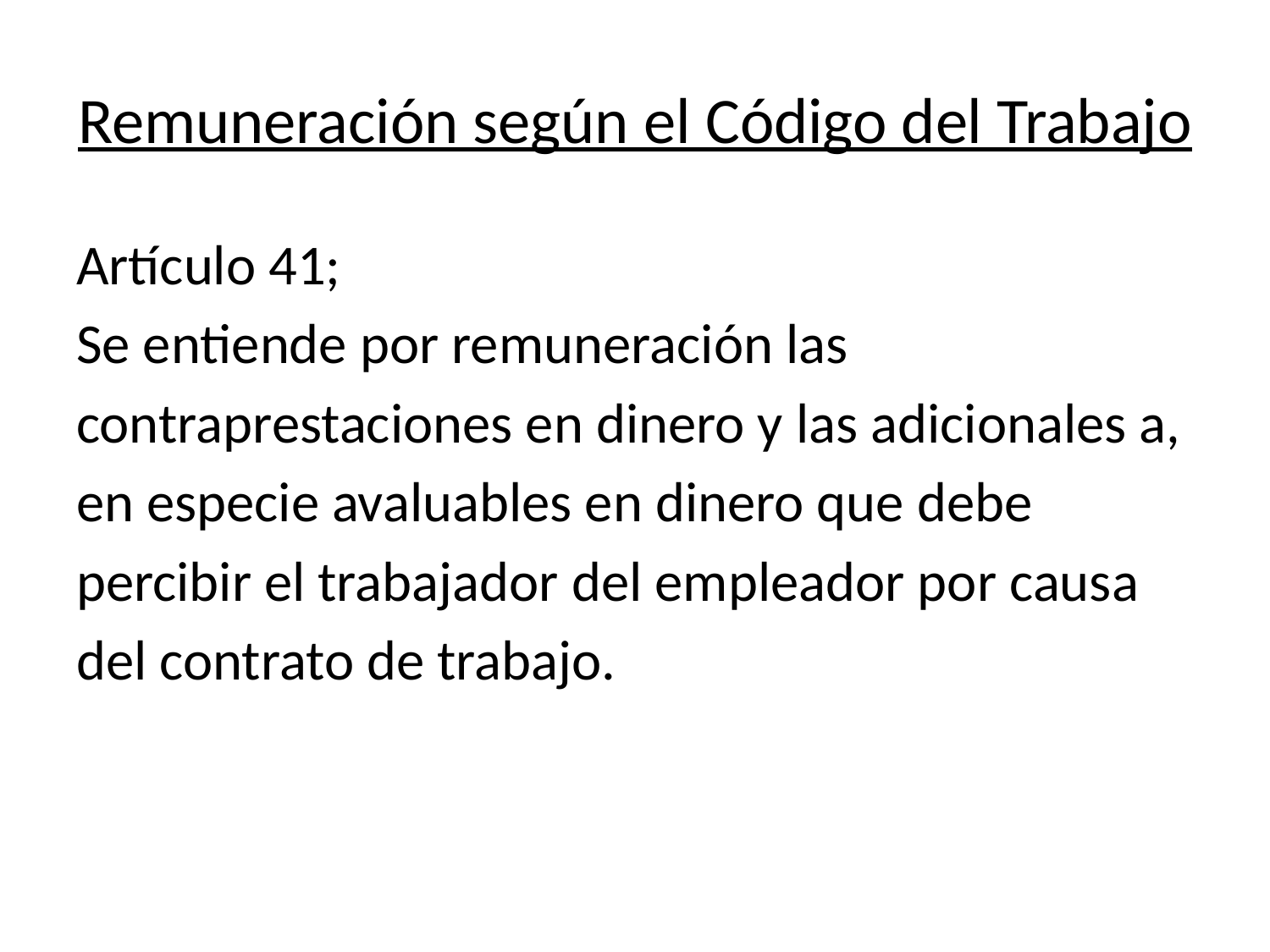

# Remuneración según el Código del Trabajo
Artículo 41;
Se entiende por remuneración las
contraprestaciones en dinero y las adicionales a,
en especie avaluables en dinero que debe
percibir el trabajador del empleador por causa
del contrato de trabajo.